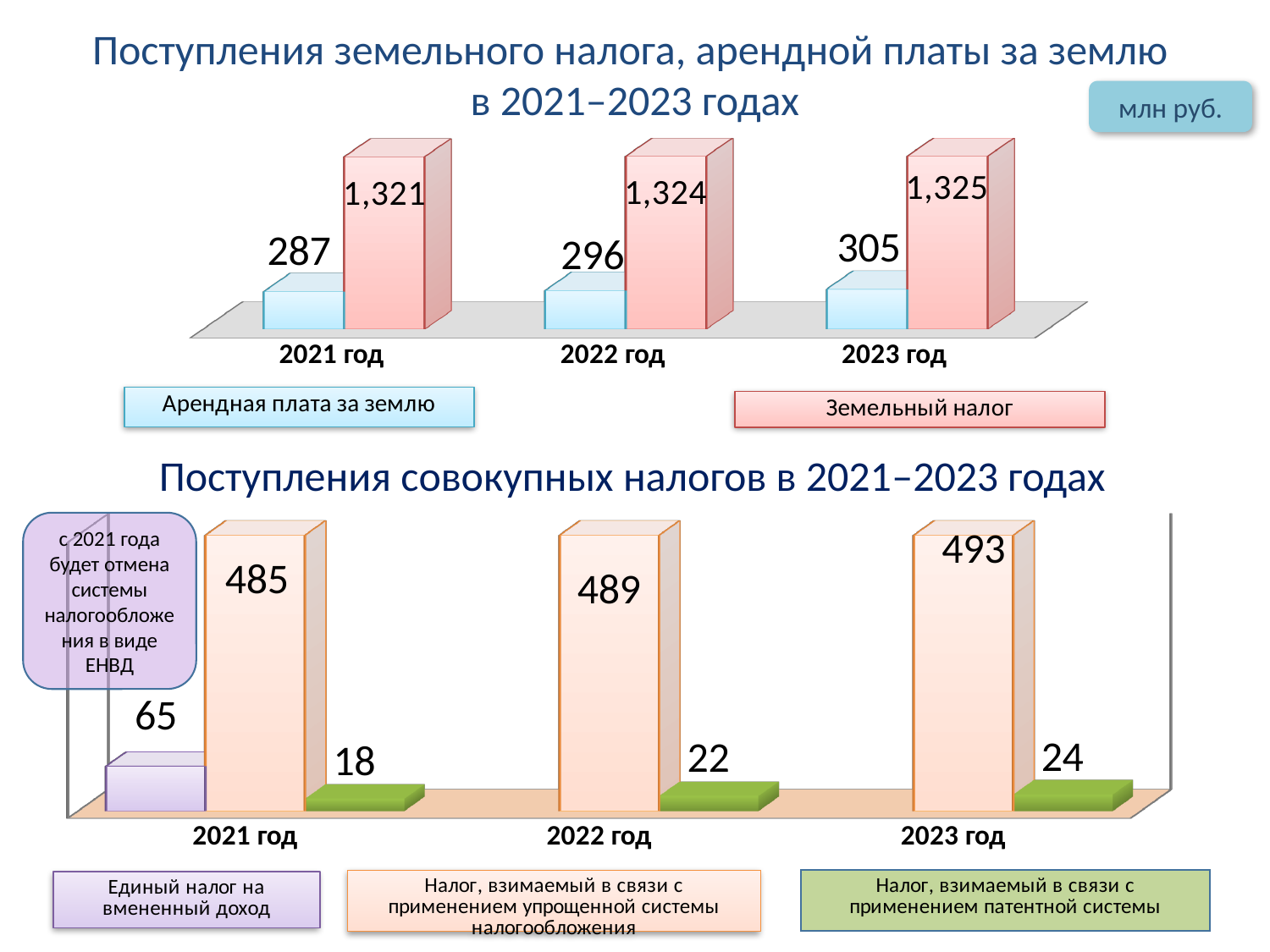

# Поступления земельного налога, арендной платы за землю в 2021–2023 годах
млн руб.

[unsupported chart]

Поступления совокупных налогов в 2021–2023 годах
с 2021 года будет отмена системы налогообложения в виде ЕНВД

[unsupported chart]

18